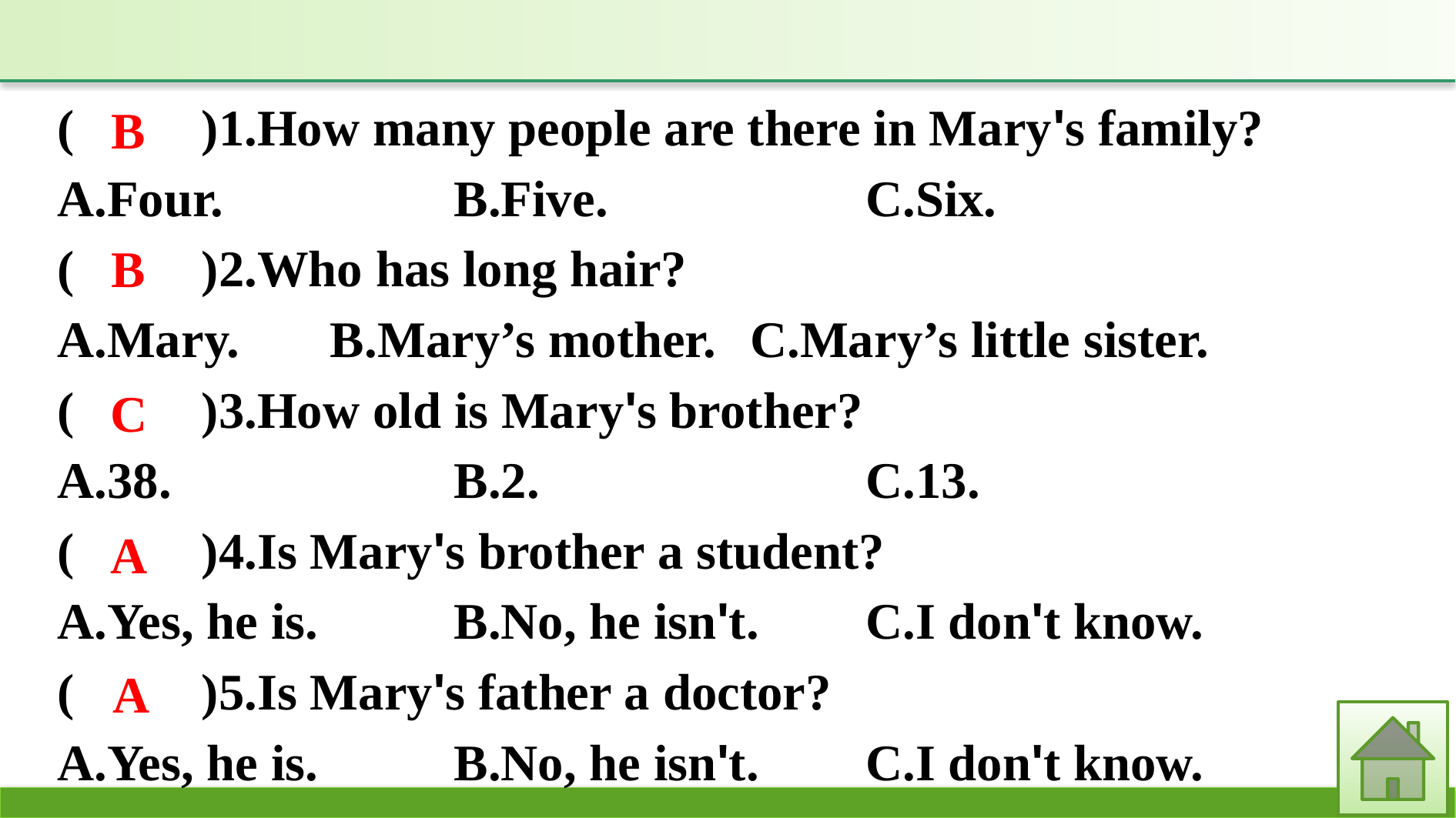

(　　)1.How many people are there in Mary's family?
A.Four. 		B.Five. 			C.Six.
(　　)2.Who has long hair?
A.Mary.	B.Mary’s mother.	C.Mary’s little sister.
(　　)3.How old is Mary's brother?
A.38.			B.2.				C.13.
(　　)4.Is Mary's brother a student?
A.Yes, he is. 	B.No, he isn't. 	C.I don't know.
(　　)5.Is Mary's father a doctor?
A.Yes, he is. 	B.No, he isn't. 	C.I don't know.
B
B
C
A
A